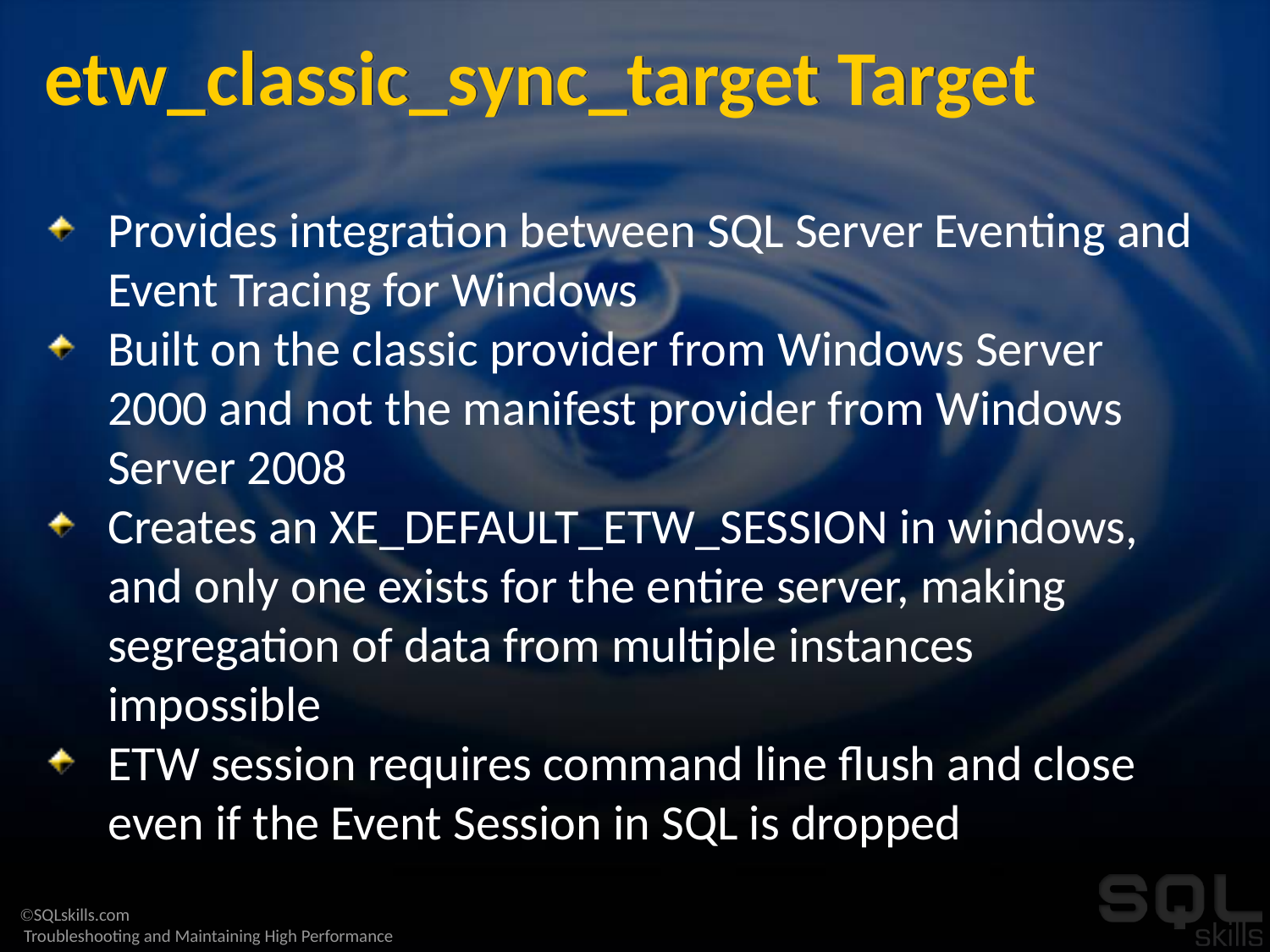

# etw_classic_sync_target Target
Provides integration between SQL Server Eventing and Event Tracing for Windows
Built on the classic provider from Windows Server 2000 and not the manifest provider from Windows Server 2008
Creates an XE_DEFAULT_ETW_SESSION in windows, and only one exists for the entire server, making segregation of data from multiple instances impossible
ETW session requires command line flush and close even if the Event Session in SQL is dropped